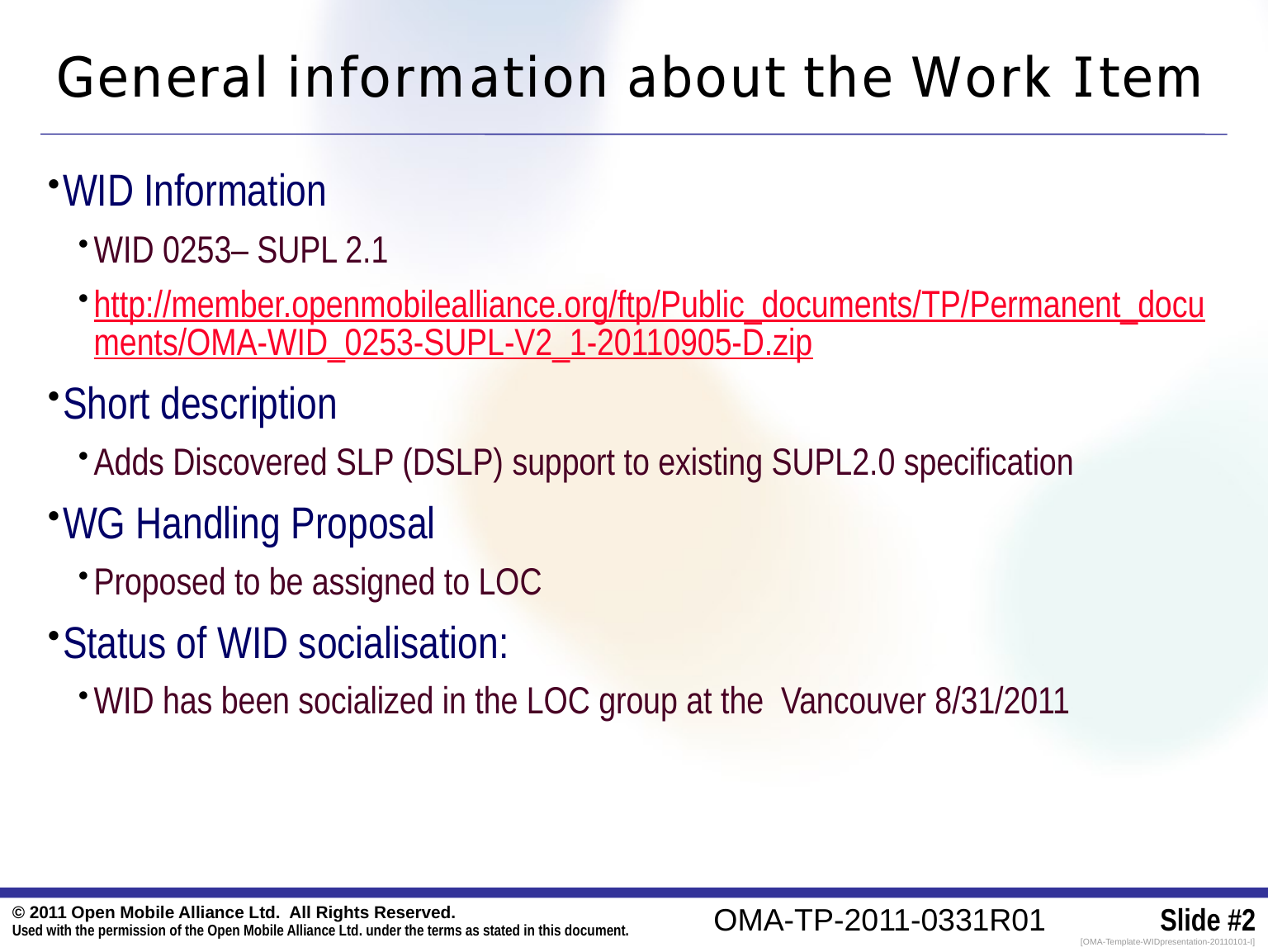

# General information about the Work Item
WID Information
WID 0253– SUPL 2.1
http://member.openmobilealliance.org/ftp/Public_documents/TP/Permanent_documents/OMA-WID_0253-SUPL-V2_1-20110905-D.zip
Short description
Adds Discovered SLP (DSLP) support to existing SUPL2.0 specification
WG Handling Proposal
Proposed to be assigned to LOC
Status of WID socialisation:
WID has been socialized in the LOC group at the  Vancouver 8/31/2011